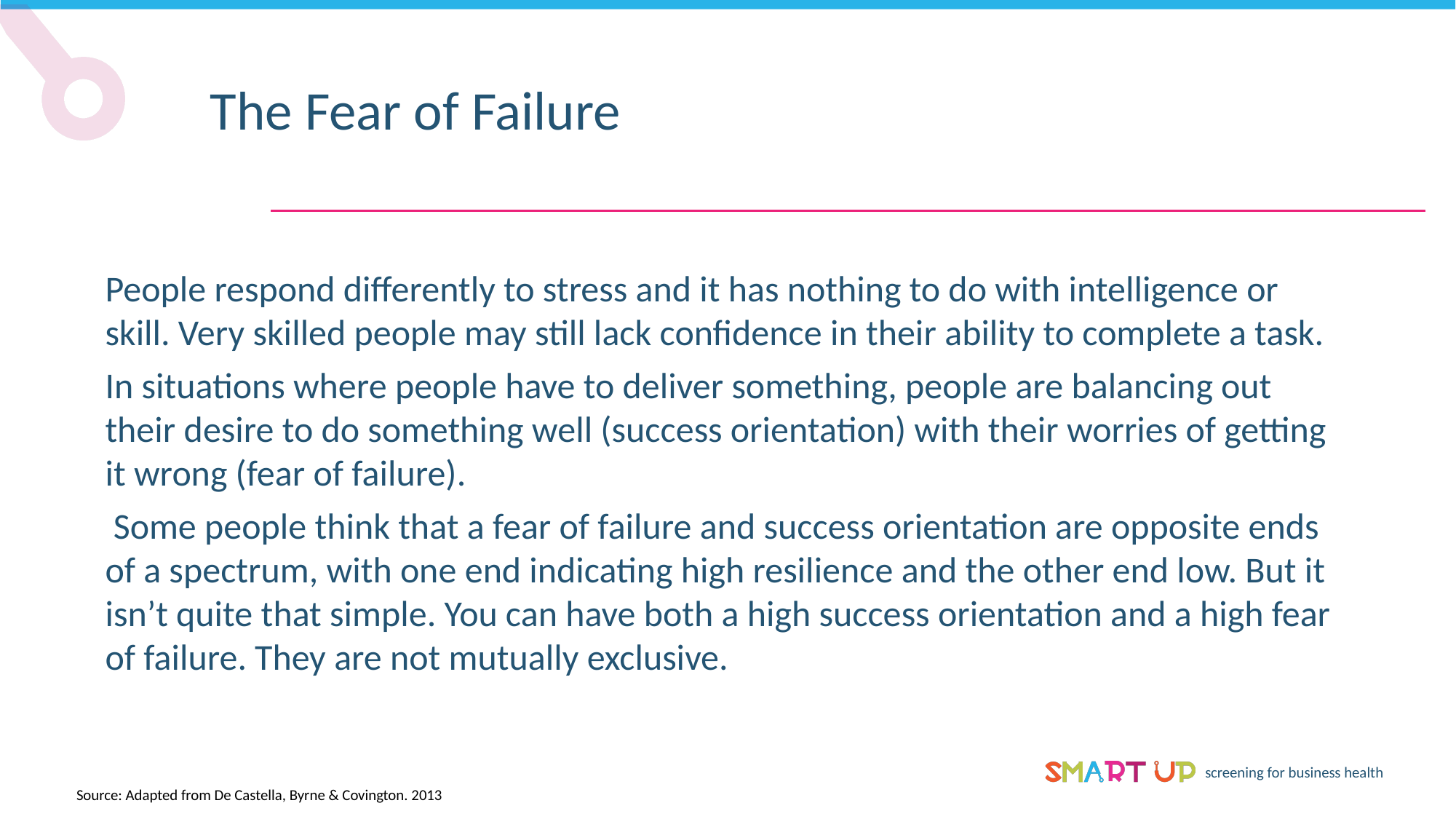

The Fear of Failure
People respond differently to stress and it has nothing to do with intelligence or skill. Very skilled people may still lack confidence in their ability to complete a task.
In situations where people have to deliver something, people are balancing out their desire to do something well (success orientation) with their worries of getting it wrong (fear of failure).
 Some people think that a fear of failure and success orientation are opposite ends of a spectrum, with one end indicating high resilience and the other end low. But it isn’t quite that simple. You can have both a high success orientation and a high fear of failure. They are not mutually exclusive.
Source: Adapted from De Castella, Byrne & Covington. 2013